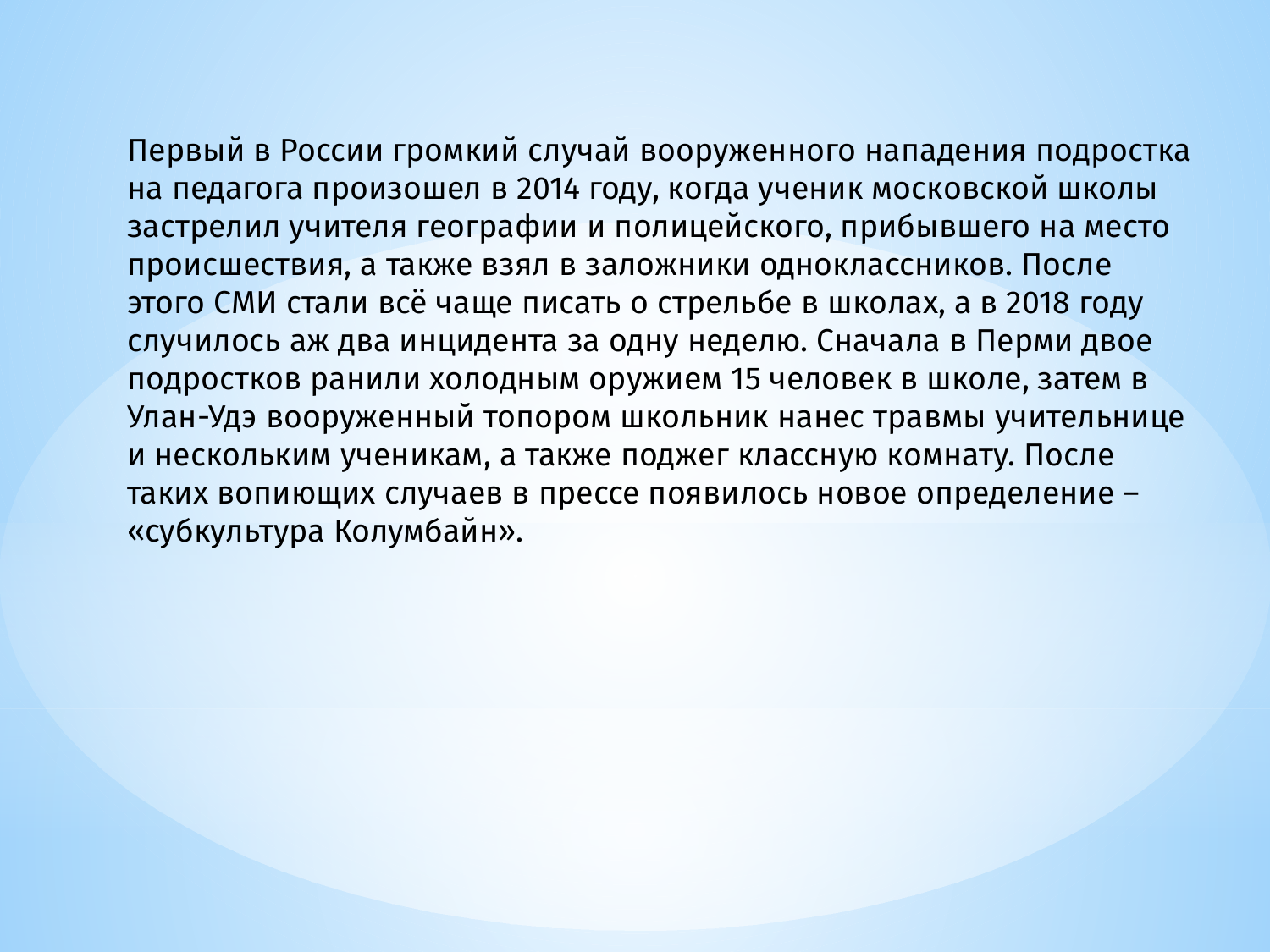

Первый в России громкий случай вооруженного нападения подростка на педагога произошел в 2014 году, когда ученик московской школы застрелил учителя географии и полицейского, прибывшего на место происшествия, а также взял в заложники одноклассников. После этого СМИ стали всё чаще писать о стрельбе в школах, а в 2018 году случилось аж два инцидента за одну неделю. Сначала в Перми двое подростков ранили холодным оружием 15 человек в школе, затем в Улан-Удэ вооруженный топором школьник нанес травмы учительнице и нескольким ученикам, а также поджег классную комнату. После таких вопиющих случаев в прессе появилось новое определение – «субкультура Колумбайн».